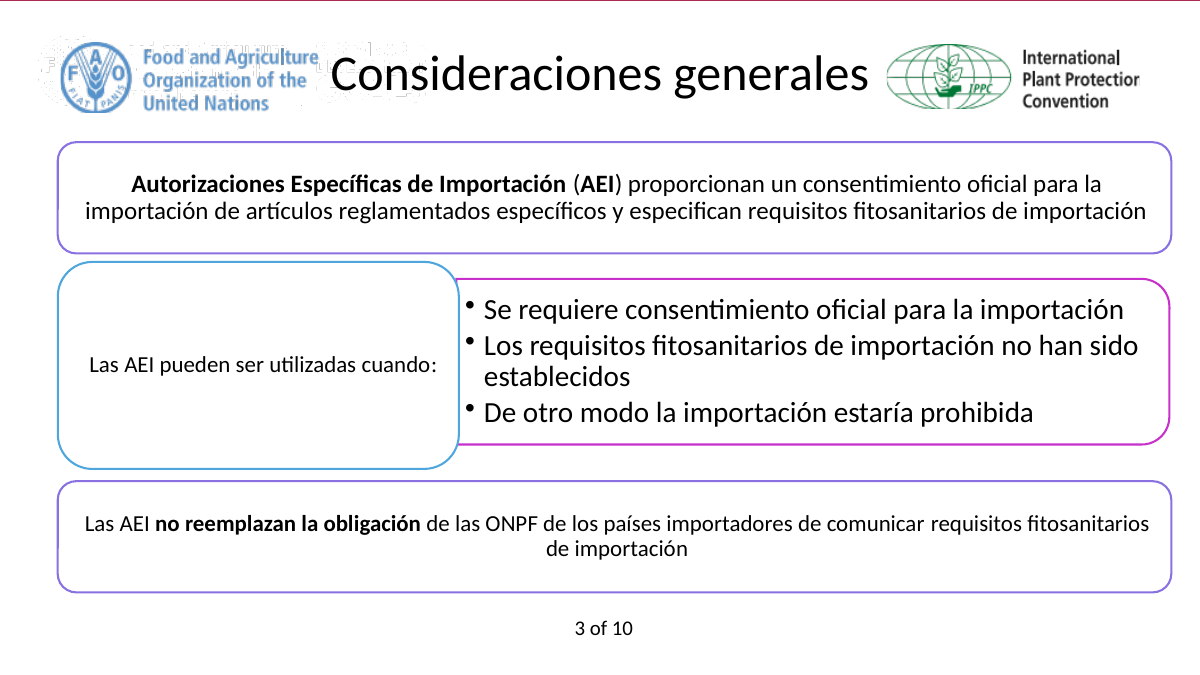

Consideraciones generales
Autorizaciones Específicas de Importación (AEI) proporcionan un consentimiento oficial para la importación de artículos reglamentados específicos y especifican requisitos fitosanitarios de importación
Las AEI no reemplazan la obligación de las ONPF de los países importadores de comunicar requisitos fitosanitarios de importación
Se requiere consentimiento oficial para la importación
Los requisitos fitosanitarios de importación no han sido establecidos
De otro modo la importación estaría prohibida
Las AEI pueden ser utilizadas cuando:
3 of 10